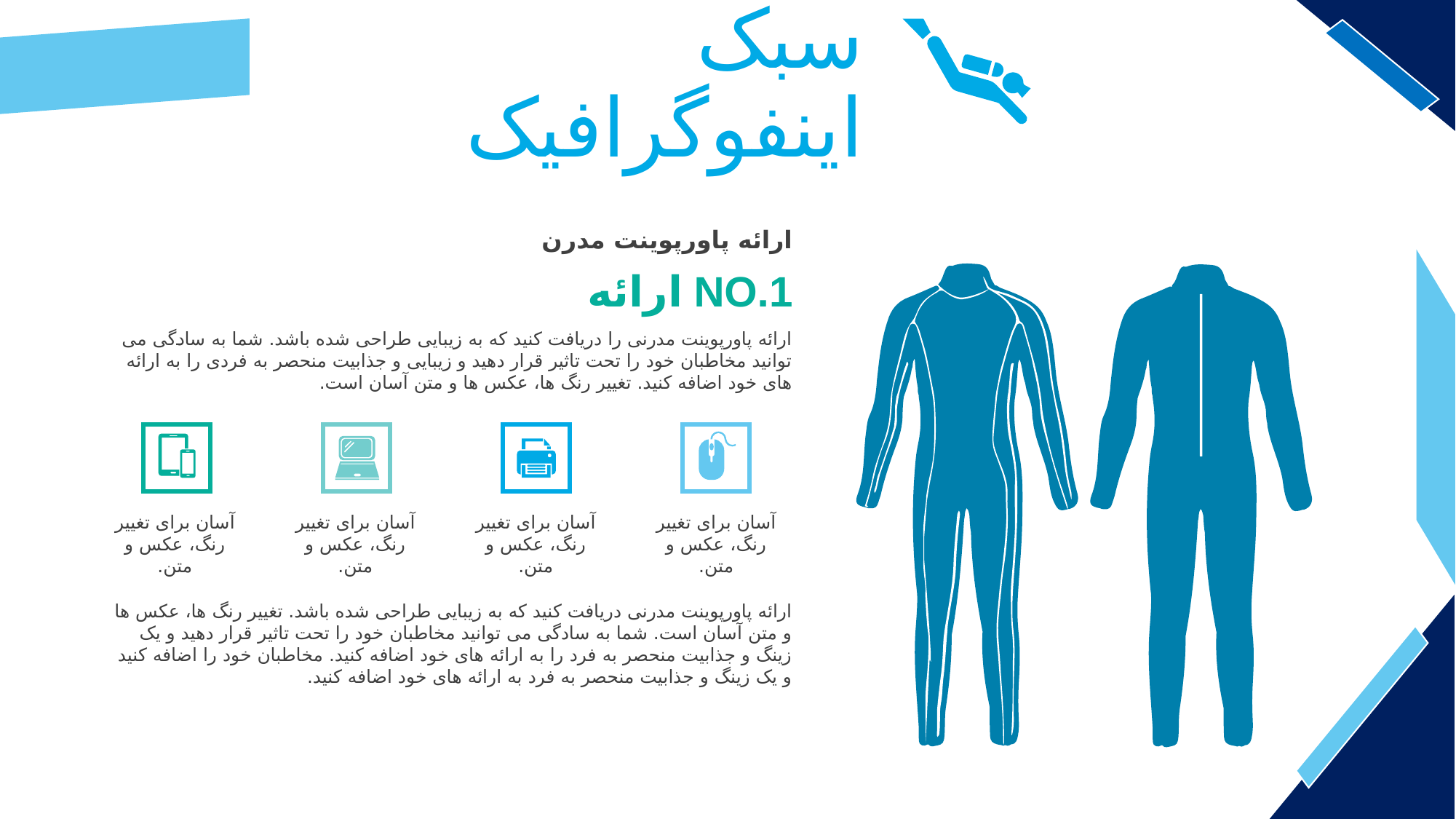

سبک اینفوگرافیک
ارائه پاورپوینت مدرن

NO.1 ارائه
ارائه پاورپوینت مدرنی را دریافت کنید که به زیبایی طراحی شده باشد. شما به سادگی می توانید مخاطبان خود را تحت تاثیر قرار دهید و زیبایی و جذابیت منحصر به فردی را به ارائه های خود اضافه کنید. تغییر رنگ ها، عکس ها و متن آسان است.

آسان برای تغییر رنگ، عکس و متن.
آسان برای تغییر رنگ، عکس و متن.
آسان برای تغییر رنگ، عکس و متن.
آسان برای تغییر رنگ، عکس و متن.
ارائه پاورپوینت مدرنی دریافت کنید که به زیبایی طراحی شده باشد. تغییر رنگ ها، عکس ها و متن آسان است. شما به سادگی می توانید مخاطبان خود را تحت تاثیر قرار دهید و یک زینگ و جذابیت منحصر به فرد را به ارائه های خود اضافه کنید. مخاطبان خود را اضافه کنید و یک زینگ و جذابیت منحصر به فرد به ارائه های خود اضافه کنید.